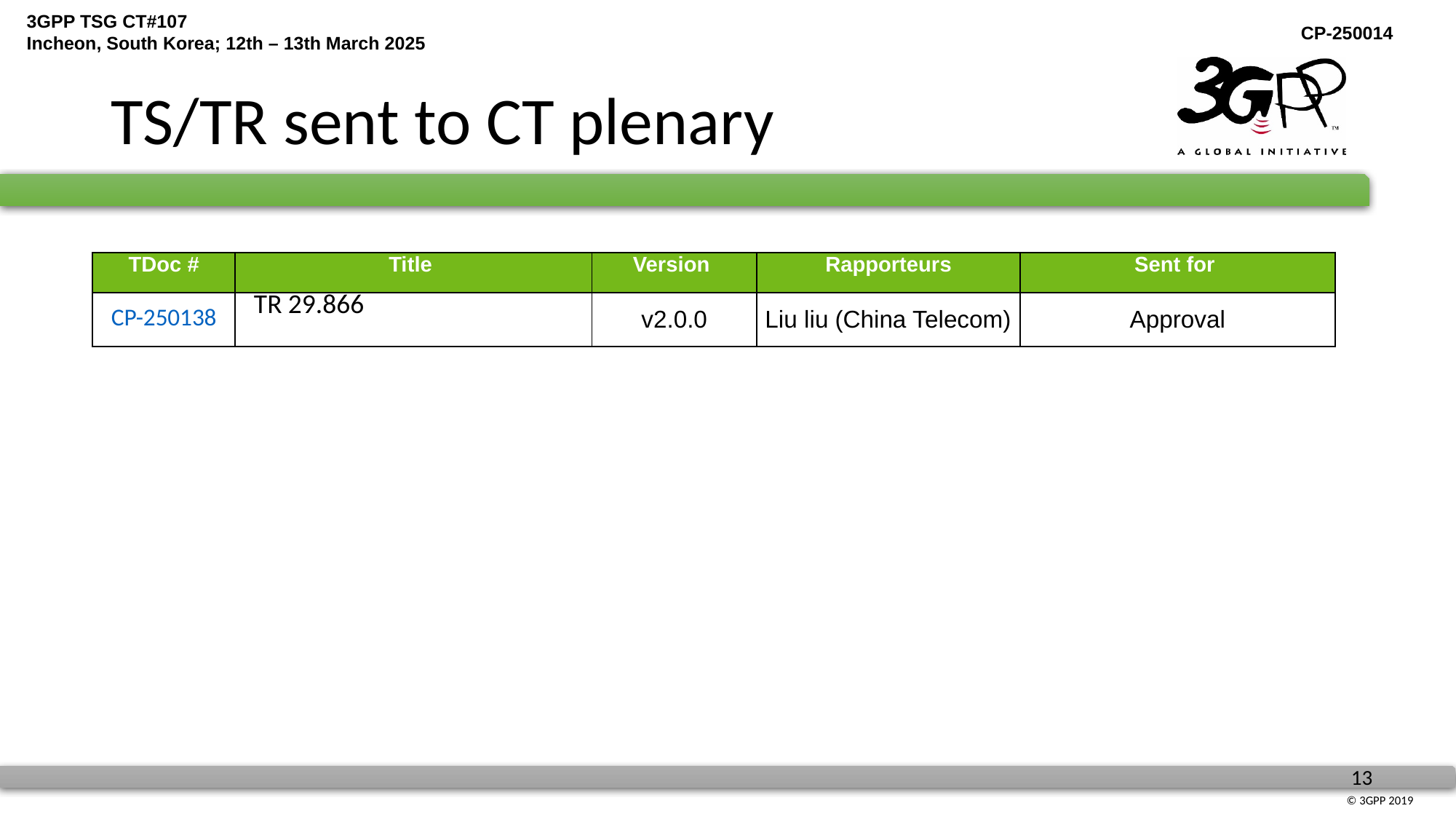

# TS/TR sent to CT plenary
| TDoc # | Title | Version | Rapporteurs | Sent for |
| --- | --- | --- | --- | --- |
| CP-250138 | TR 29.866 | v2.0.0 | Liu liu (China Telecom) | Approval |